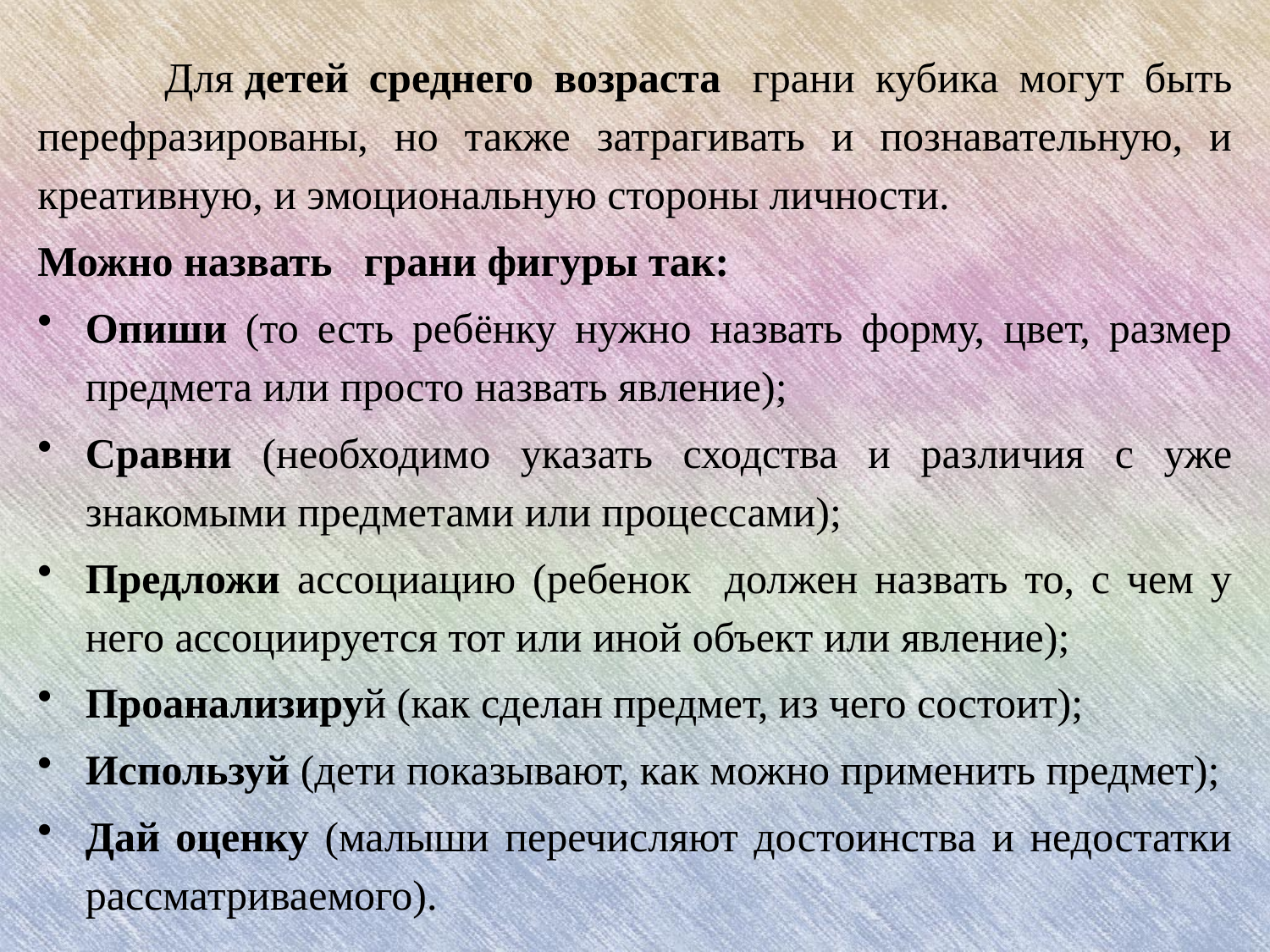

Для детей среднего возраста  грани кубика могут быть перефразированы, но также затрагивать и познавательную, и креативную, и эмоциональную стороны личности.
Можно назвать   грани фигуры так:
Опиши (то есть ребёнку нужно назвать форму, цвет, размер предмета или просто назвать явление);
Сравни (необходимо указать сходства и различия с уже знакомыми предметами или процессами);
Предложи ассоциацию (ребенок  должен назвать то, с чем у него ассоциируется тот или иной объект или явление);
Проанализируй (как сделан предмет, из чего состоит);
Используй (дети показывают, как можно применить предмет);
Дай оценку (малыши перечисляют достоинства и недостатки рассматриваемого).